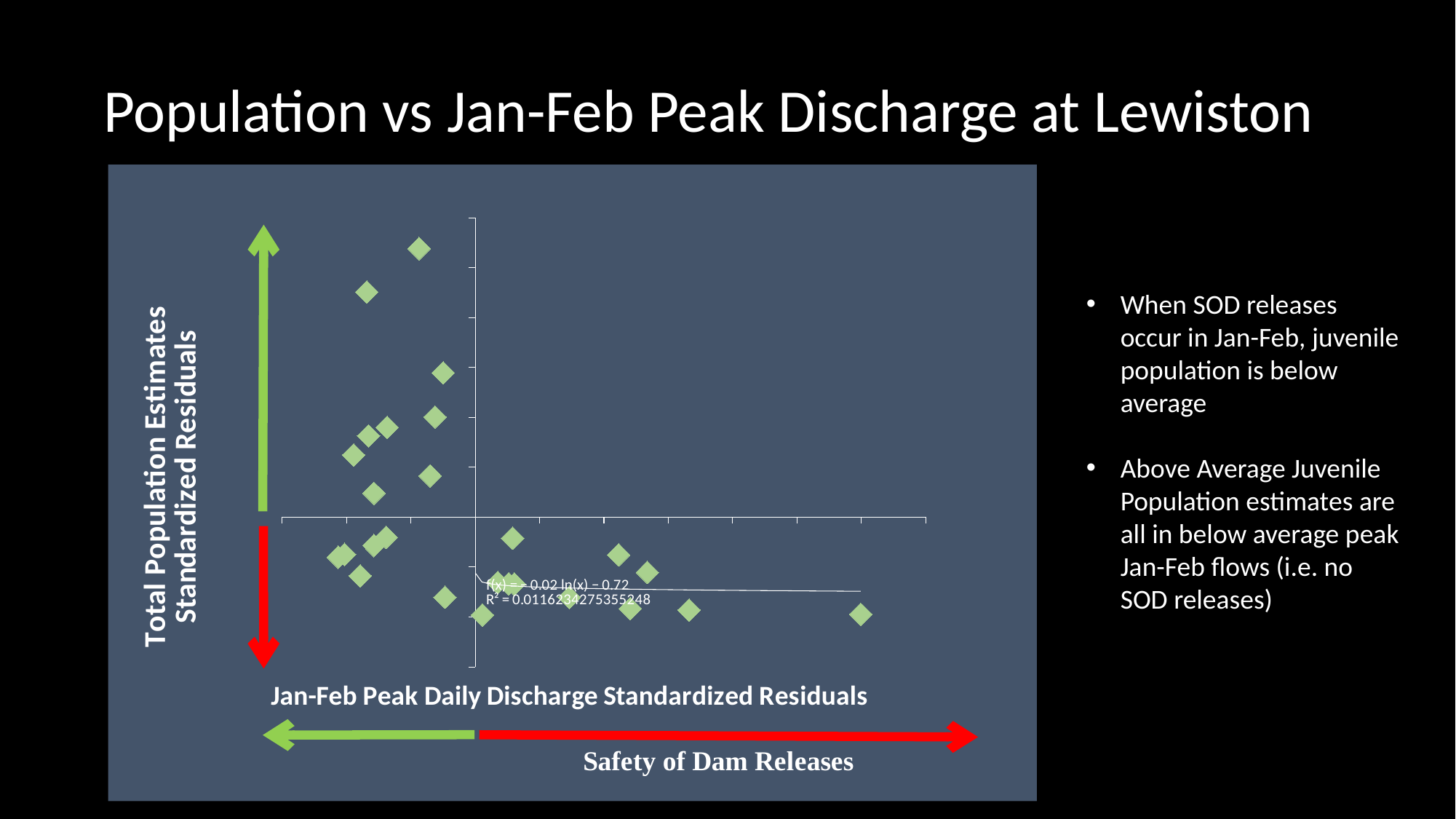

# Population vs Jan-Feb Peak Discharge at Lewiston

### Chart

| Category |  |
|---|---|
When SOD releases occur in Jan-Feb, juvenile population is below average

Above Average Juvenile Population estimates are all in below average peak Jan-Feb flows (i.e. no SOD releases)